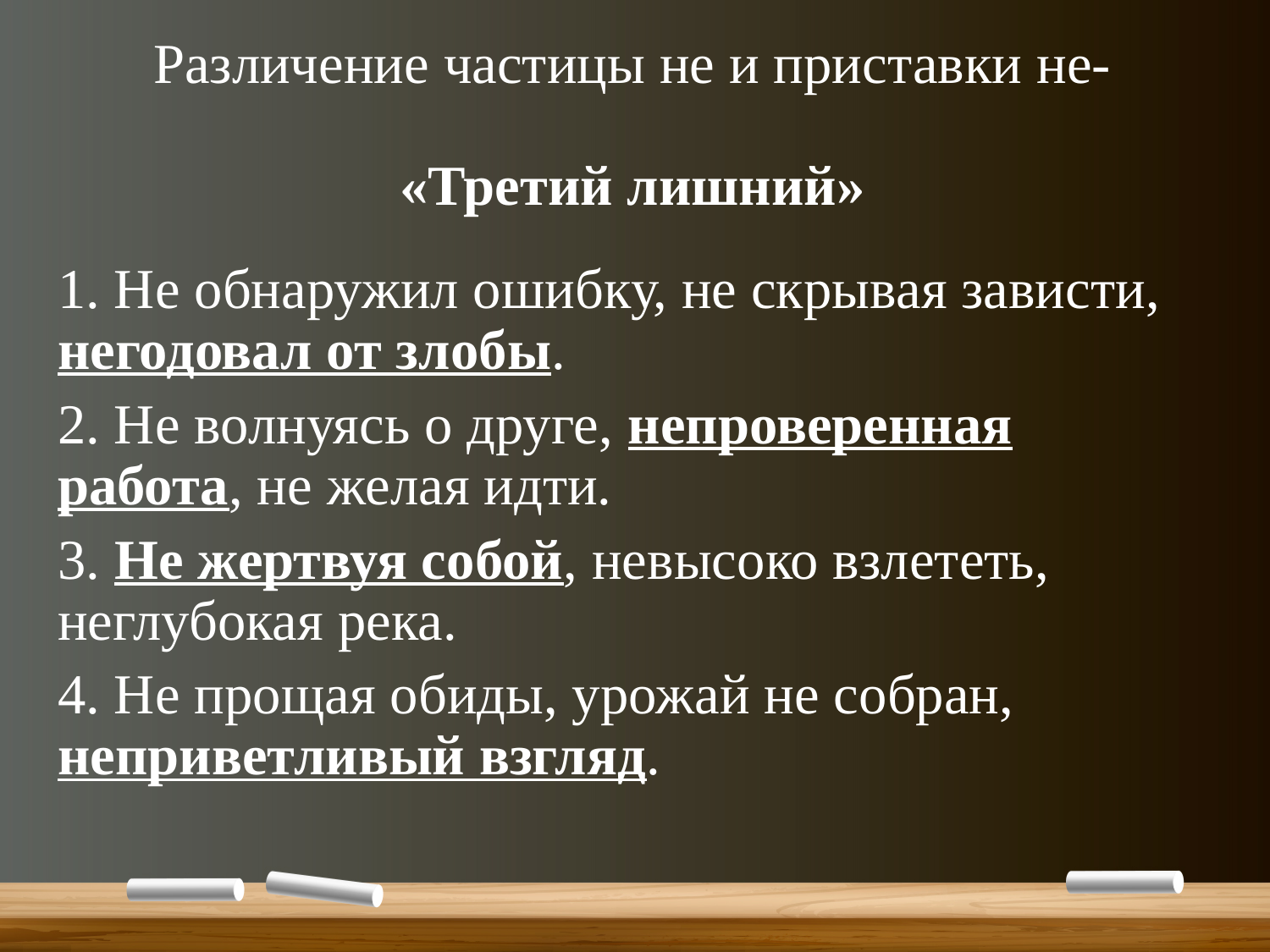

# Различение частицы не и приставки не- «Третий лишний»
1. Не обнаружил ошибку, не скрывая зависти, негодовал от злобы.
2. Не волнуясь о друге, непроверенная работа, не желая идти.
3. Не жертвуя собой, невысоко взлететь, неглубокая река.
4. Не прощая обиды, урожай не собран, неприветливый взгляд.